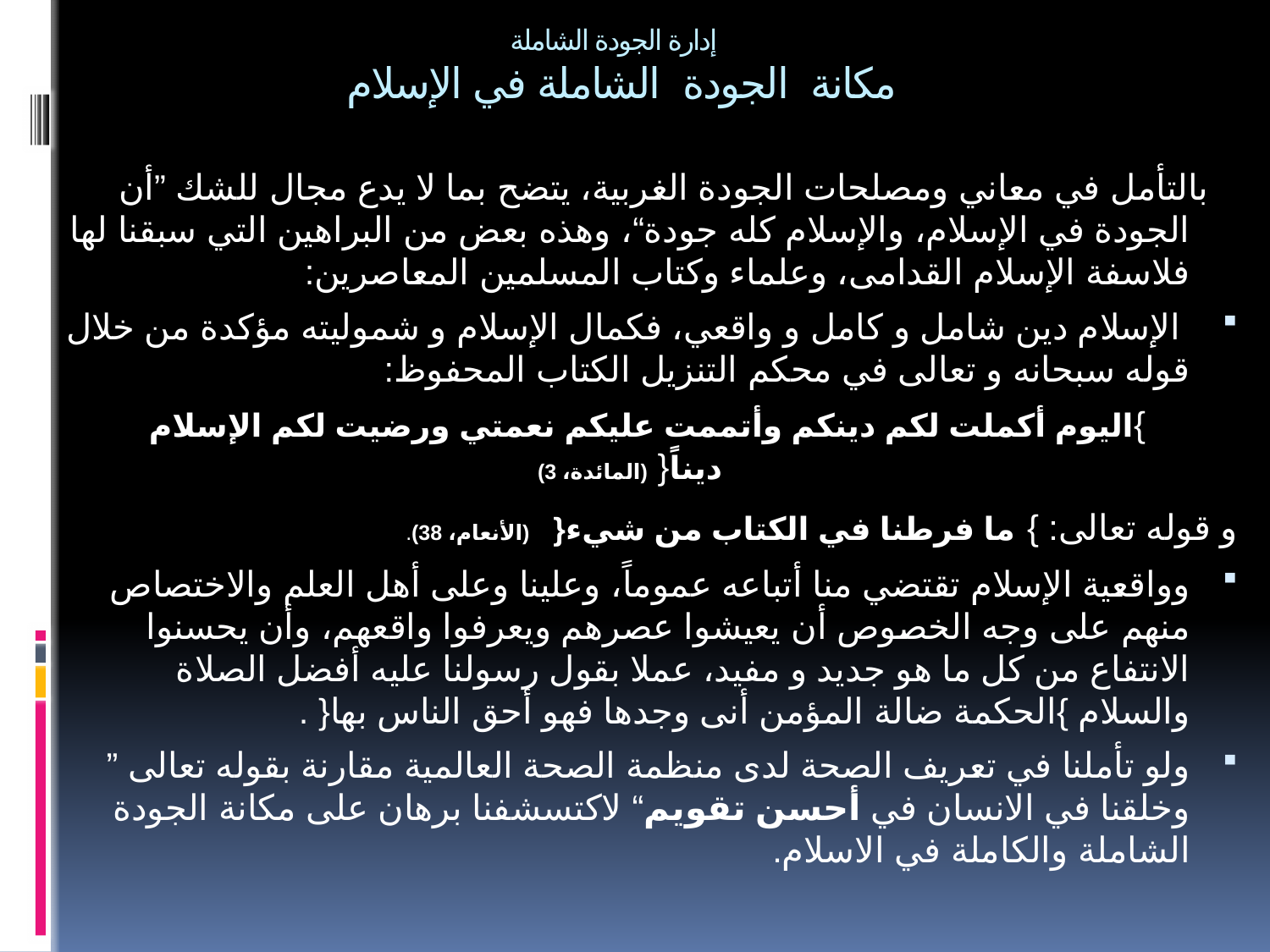

# إدارة الجودة الشاملة مكانة  الجودة  الشاملة في الإسلام
	   بالتأمل في معاني ومصلحات الجودة الغربية، يتضح بما لا يدع مجال للشك ”أن الجودة في الإسلام، والإسلام كله جودة“، وهذه بعض من البراهين التي سبقنا لها فلاسفة الإسلام القدامى، وعلماء وكتاب المسلمين المعاصرين:
 الإسلام دين شامل و كامل و واقعي، فكمال الإسلام و شموليته مؤكدة من خلال قوله سبحانه و تعالى في محكم التنزيل الكتاب المحفوظ:
 }اليوم أكملت لكم دينكم وأتممت عليكم نعمتي ورضيت لكم الإسلام ديناً{ (المائدة، 3)
و قوله تعالى: } ما فرطنا في الكتاب من شيء{  (الأنعام، 38).
وواقعية الإسلام تقتضي منا أتباعه عموماً، وعلينا وعلى أهل العلم والاختصاص منهم على وجه الخصوص أن يعيشوا عصرهم ويعرفوا واقعهم، وأن يحسنوا الانتفاع من كل ما هو جديد و مفيد، عملا بقول رسولنا عليه أفضل الصلاة والسلام }الحكمة ضالة المؤمن أنى وجدها فهو أحق الناس بها{ .
ولو تأملنا في تعريف الصحة لدى منظمة الصحة العالمية مقارنة بقوله تعالى ” وخلقنا في الانسان في أحسن تقويم“ لاكتسشفنا برهان على مكانة الجودة الشاملة والكاملة في الاسلام.